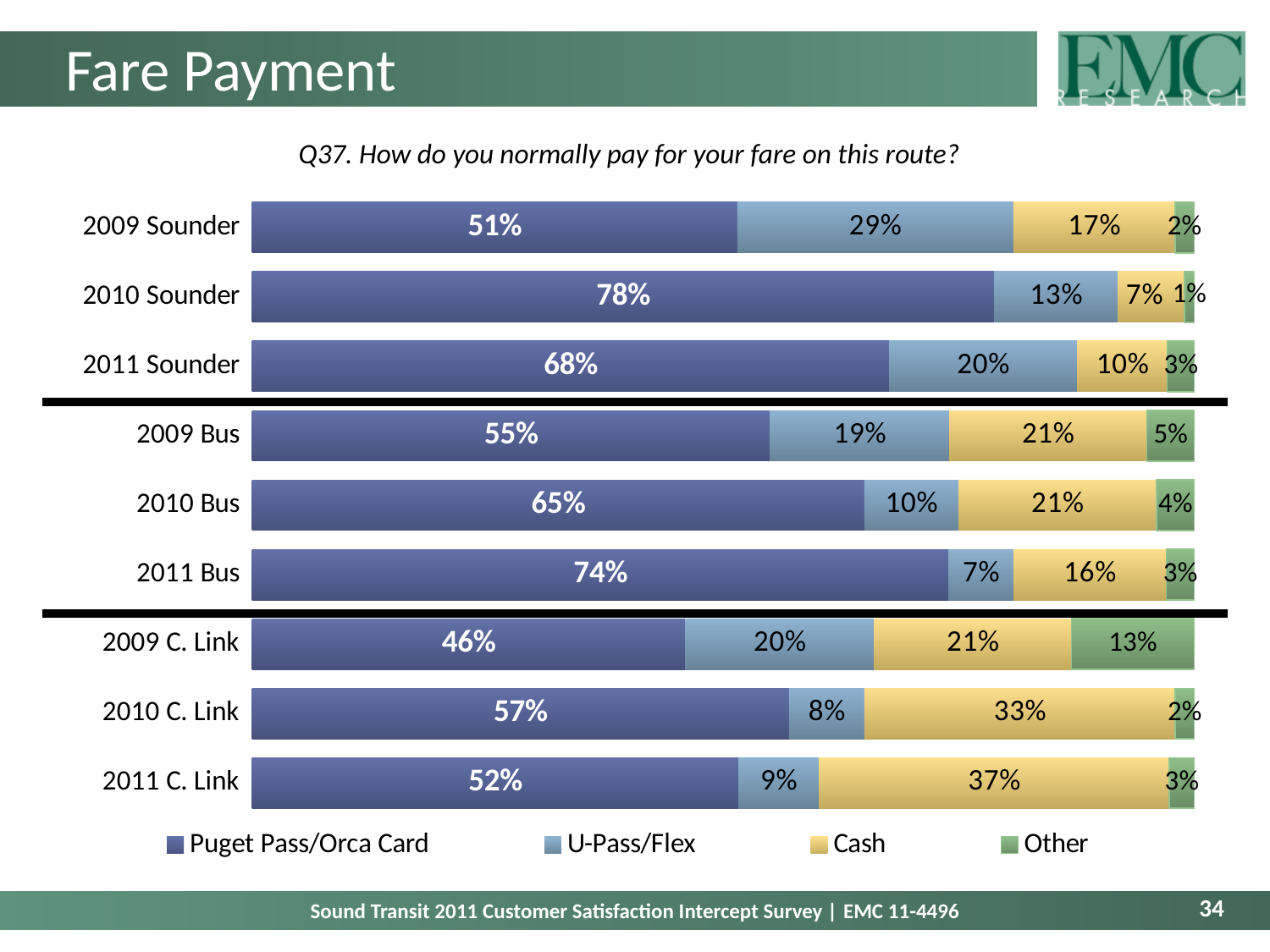

# Fare Payment
Q37. How do you normally pay for your fare on this route?

### Chart

| Category | Puget Pass/Orca Card | U-Pass/Flex | Cash | Other |
|---|---|---|---|---|
| 2009 Sounder | 0.51 | 0.29 | 0.17 | 0.02 |
| 2010 Sounder | 0.78 | 0.13 | 0.07 | 0.01 |
| 2011 Sounder | 0.6762663812183922 | 0.19985780912004666 | 0.09542519826915505 | 0.02845061139240788 |
| 2009 Bus | 0.55 | 0.19 | 0.21 | 0.05 |
| 2010 Bus | 0.65 | 0.1 | 0.21 | 0.04 |
| 2011 Bus | 0.7395577395577342 | 0.0687960687960684 | 0.16216216216216103 | 0.029484029484029322 |
| 2009 C. Link | 0.46 | 0.2 | 0.21 | 0.13 |
| 2010 C. Link | 0.57 | 0.08 | 0.33 | 0.02 |
| 2011 C. Link | 0.5165167267238017 | 0.0851685251915334 | 0.3720686639722101 | 0.026246084112452862 |